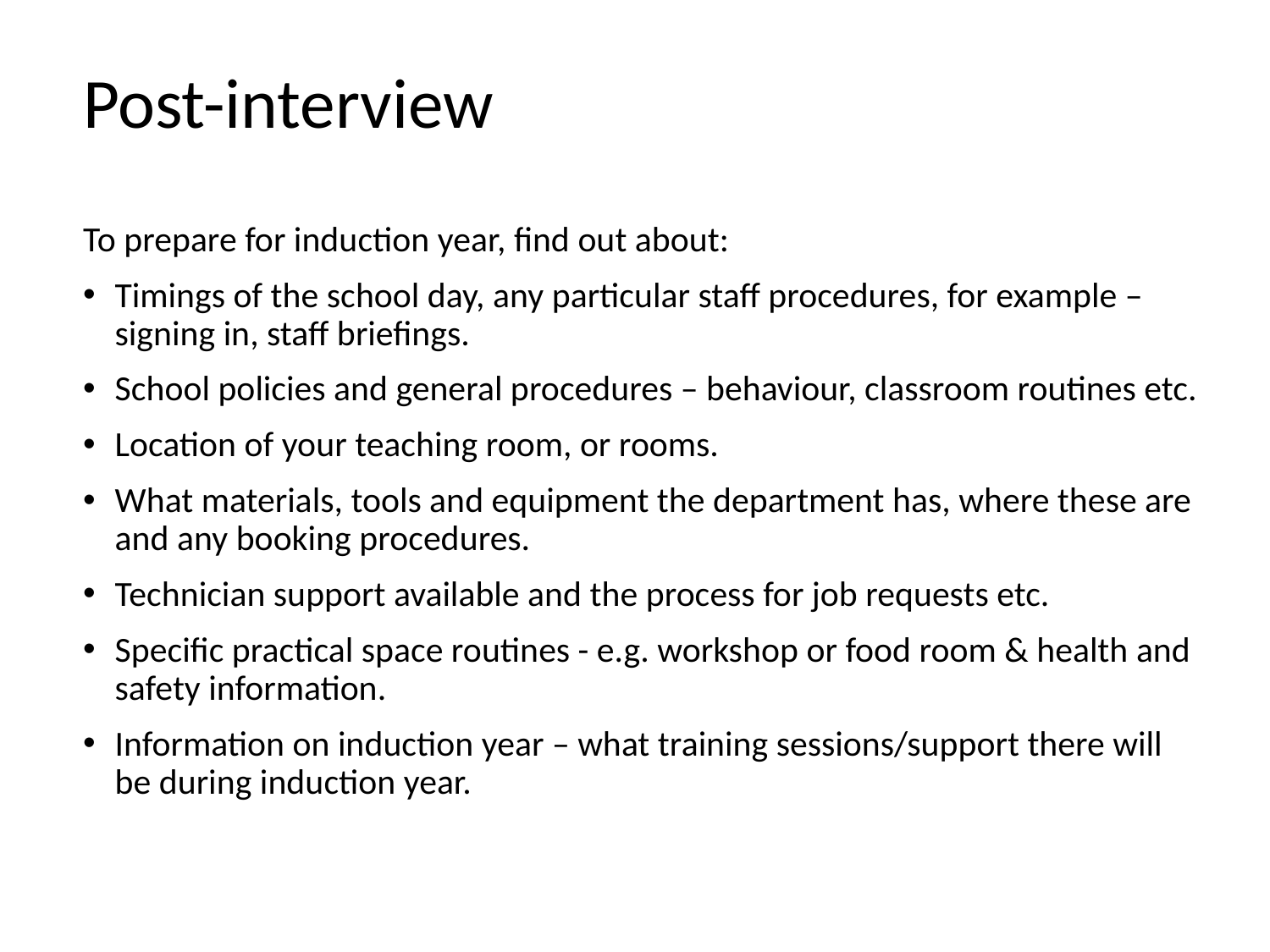

# Post-interview
To prepare for induction year, find out about:
Timings of the school day, any particular staff procedures, for example – signing in, staff briefings.
School policies and general procedures – behaviour, classroom routines etc.
Location of your teaching room, or rooms.
What materials, tools and equipment the department has, where these are and any booking procedures.
Technician support available and the process for job requests etc.
Specific practical space routines - e.g. workshop or food room & health and safety information.
Information on induction year – what training sessions/support there will be during induction year.